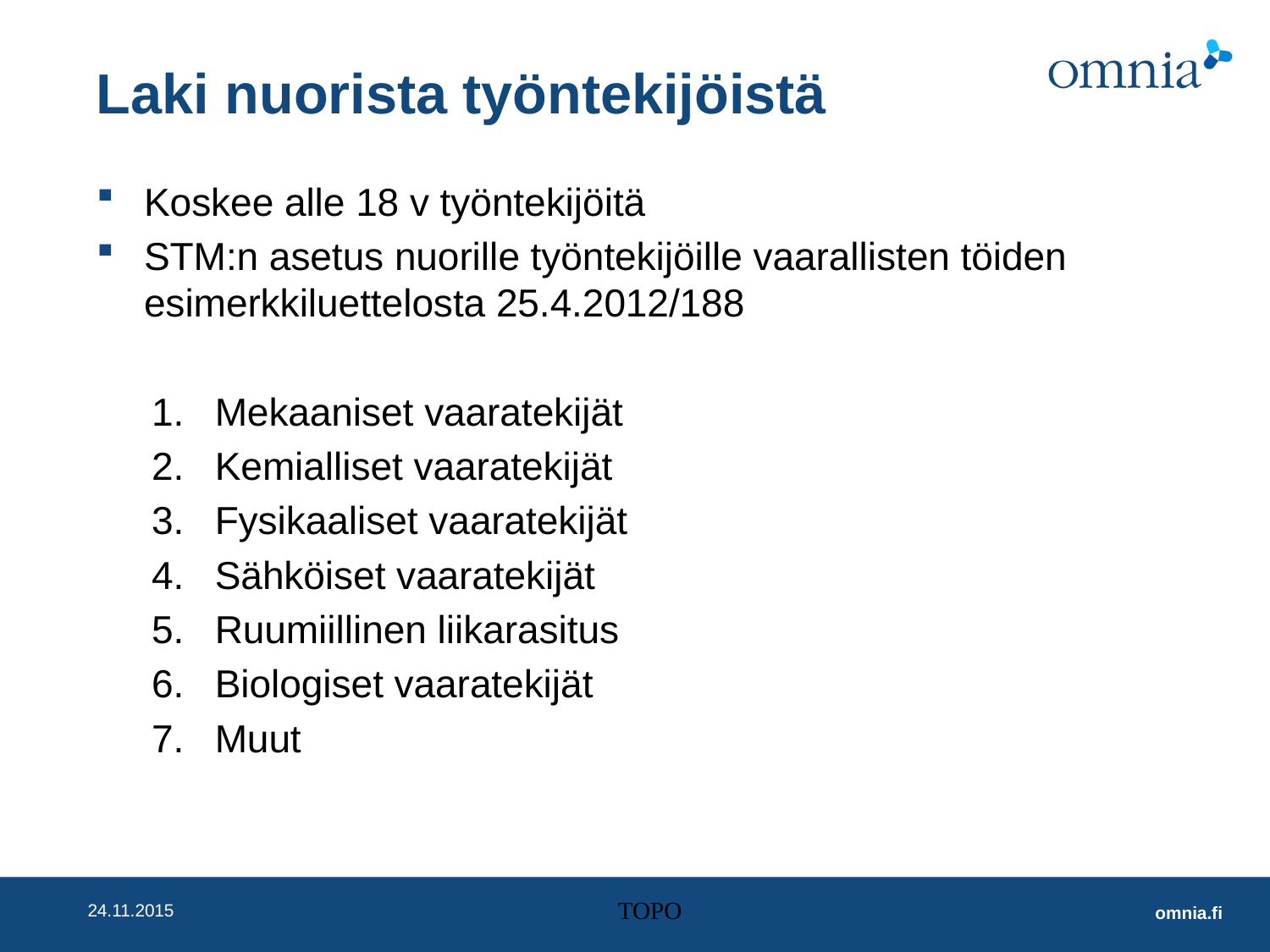

# Laki nuorista työntekijöistä
Koskee alle 18 v työntekijöitä
STM:n asetus nuorille työntekijöille vaarallisten töiden esimerkkiluettelosta 25.4.2012/188

Mekaaniset vaaratekijät
Kemialliset vaaratekijät
Fysikaaliset vaaratekijät
Sähköiset vaaratekijät
Ruumiillinen liikarasitus
Biologiset vaaratekijät
Muut

24.11.2015
TOPO